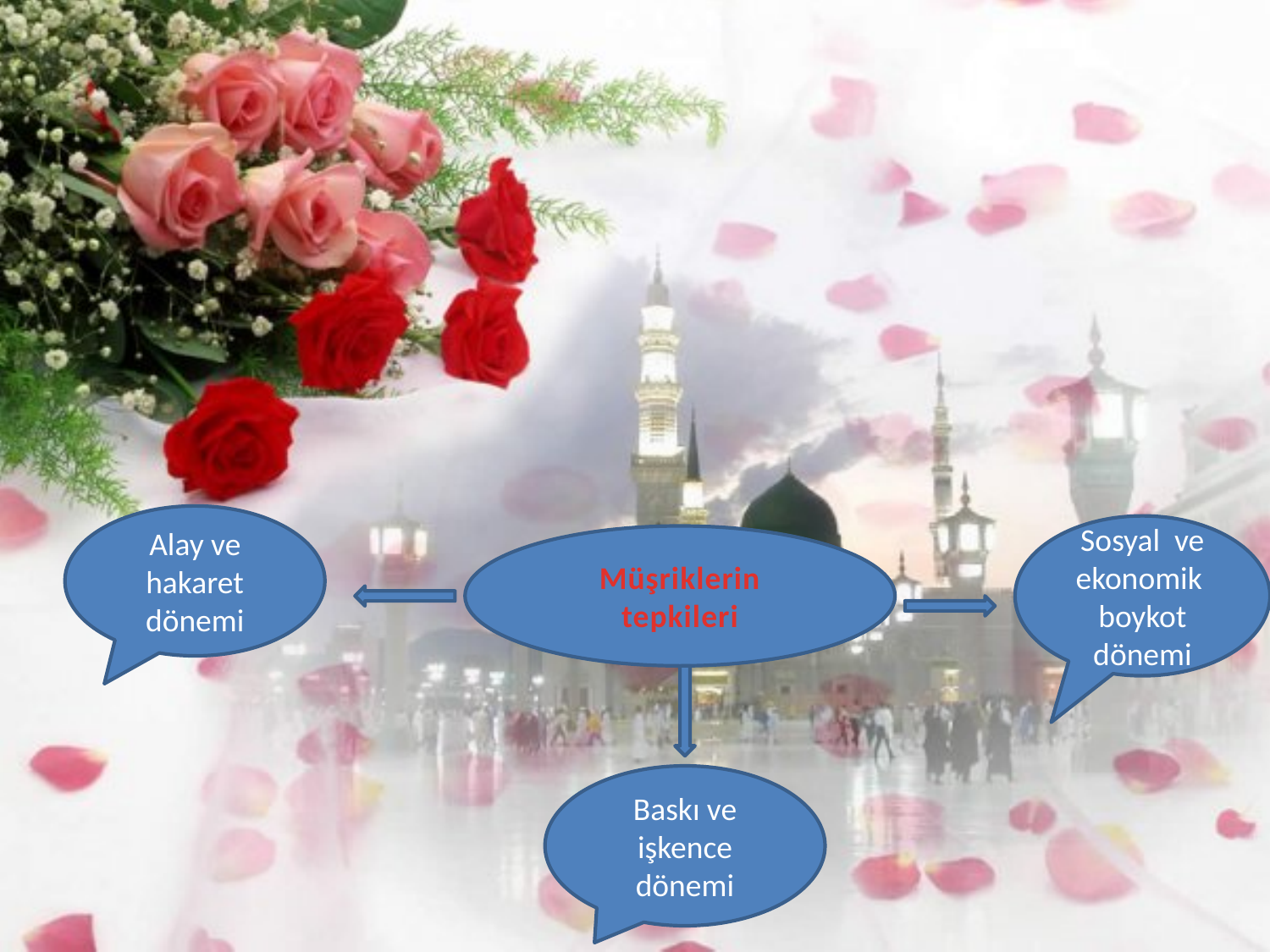

Alay ve hakaret dönemi
Sosyal  ve ekonomik  boykot dönemi
Müşriklerin tepkileri

Baskı ve işkence dönemi